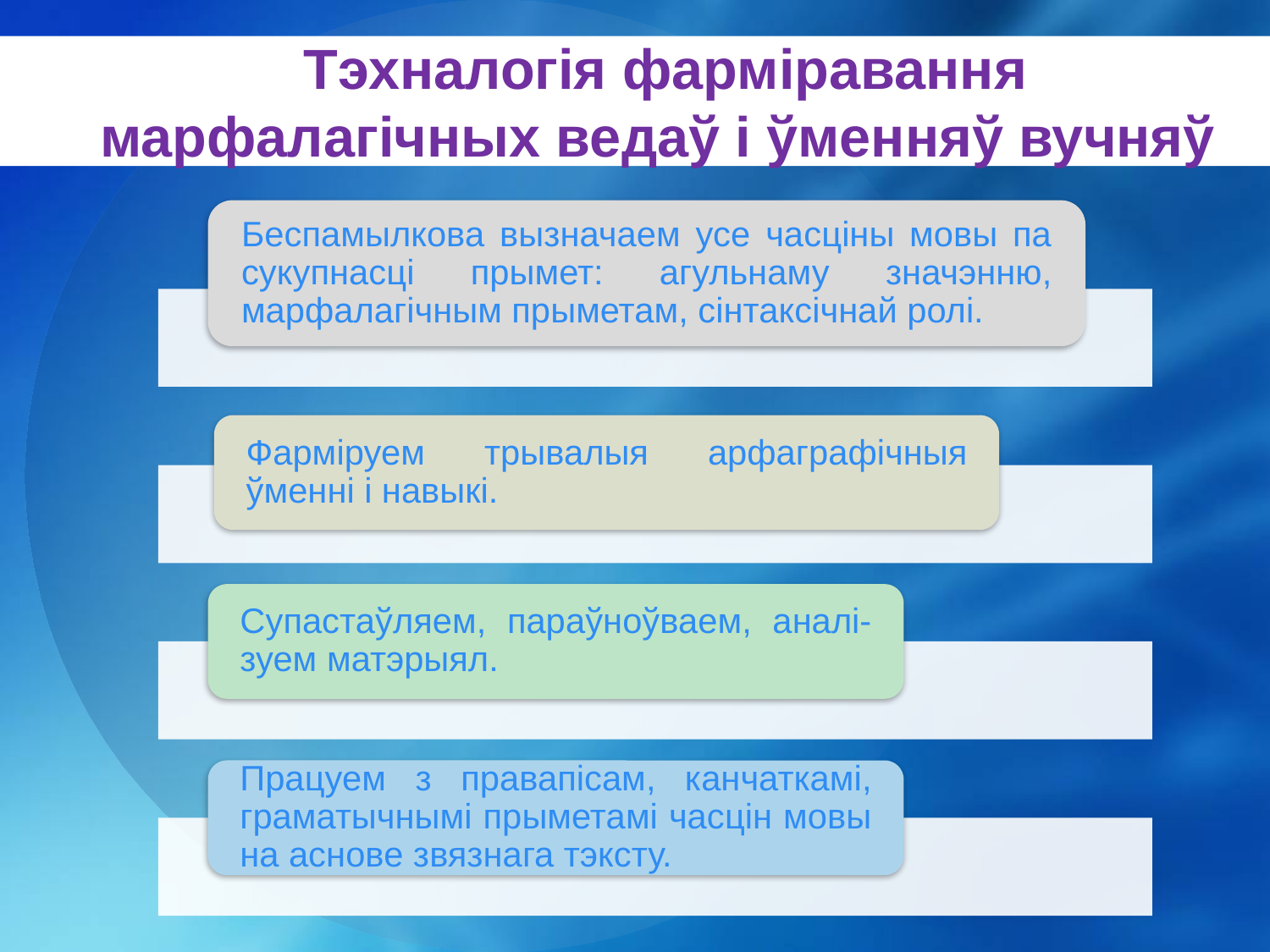

Тэхналогія фарміравання марфалагічных ведаў і ўменняў вучняў
Беспамылкова вызначаем усе часціны мовы па сукупнасці прымет: агульнаму значэнню, марфалагічным прыметам, сінтаксічнай ролі.
Фарміруем трывалыя арфаграфічныя ўменні і навыкі.
Супастаўляем, параўноўваем, аналі-зуем матэрыял.
Працуем з правапісам, канчаткамі, граматычнымі прыметамі часцін мовы на аснове звязнага тэксту.